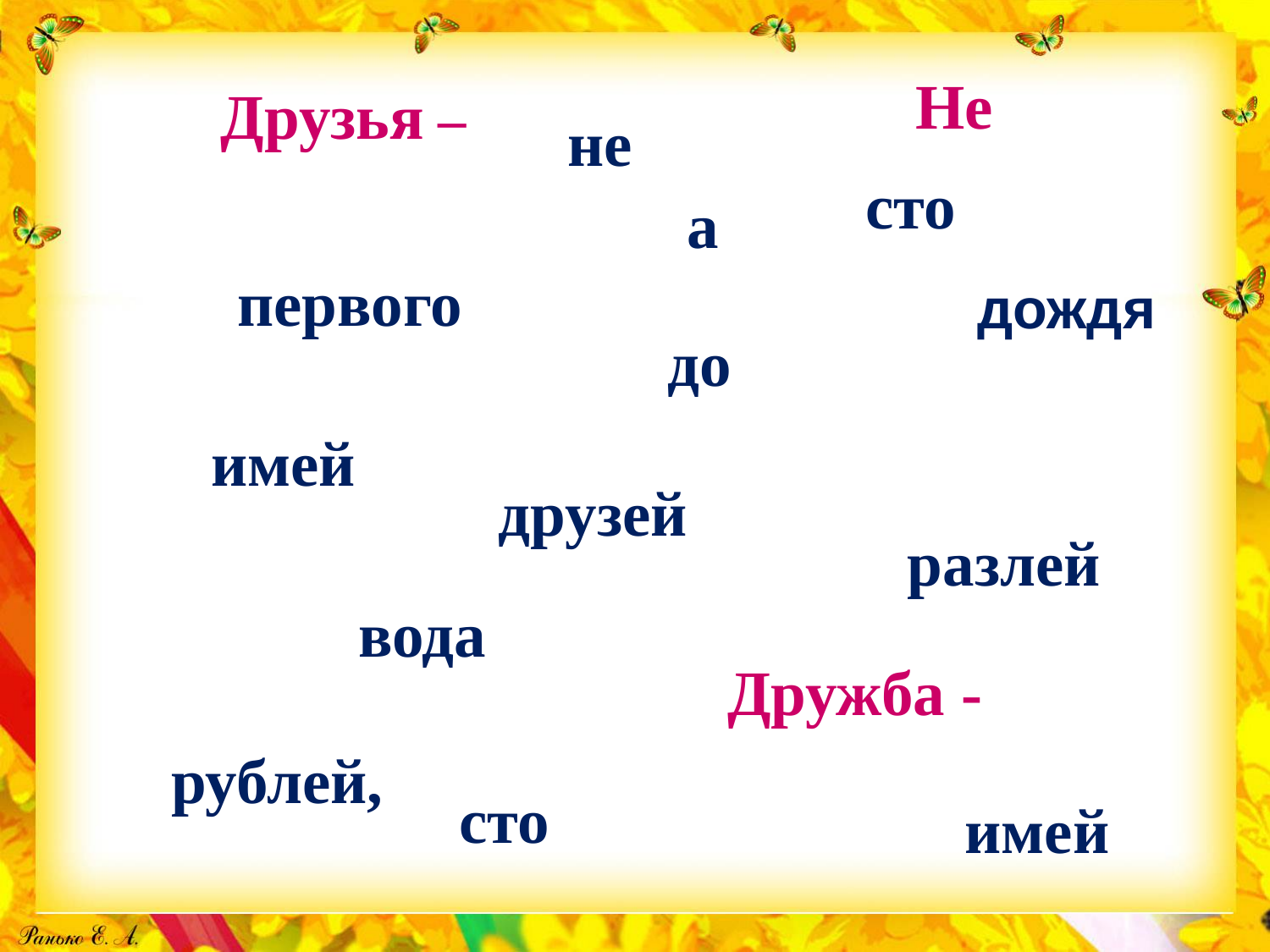

Не
Друзья –

не
сто
а
первого
дождя
до
имей
друзей
разлей
вода
Дружба -
рублей,
сто
имей